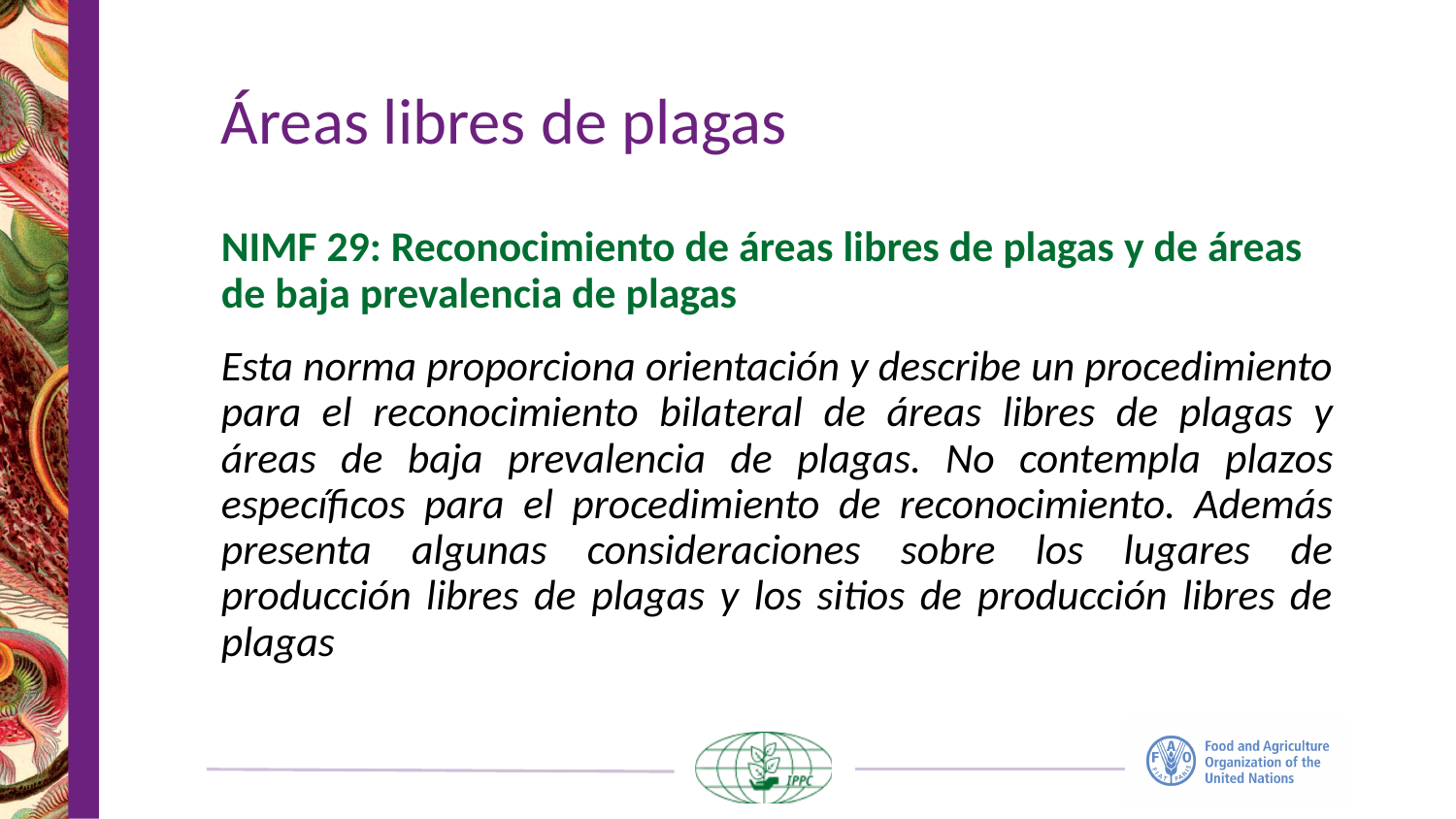

# Áreas libres de plagas
NIMF 29: Reconocimiento de áreas libres de plagas y de áreas de baja prevalencia de plagas
Esta norma proporciona orientación y describe un procedimiento para el reconocimiento bilateral de áreas libres de plagas y áreas de baja prevalencia de plagas. No contempla plazos específicos para el procedimiento de reconocimiento. Además presenta algunas consideraciones sobre los lugares de producción libres de plagas y los sitios de producción libres de plagas